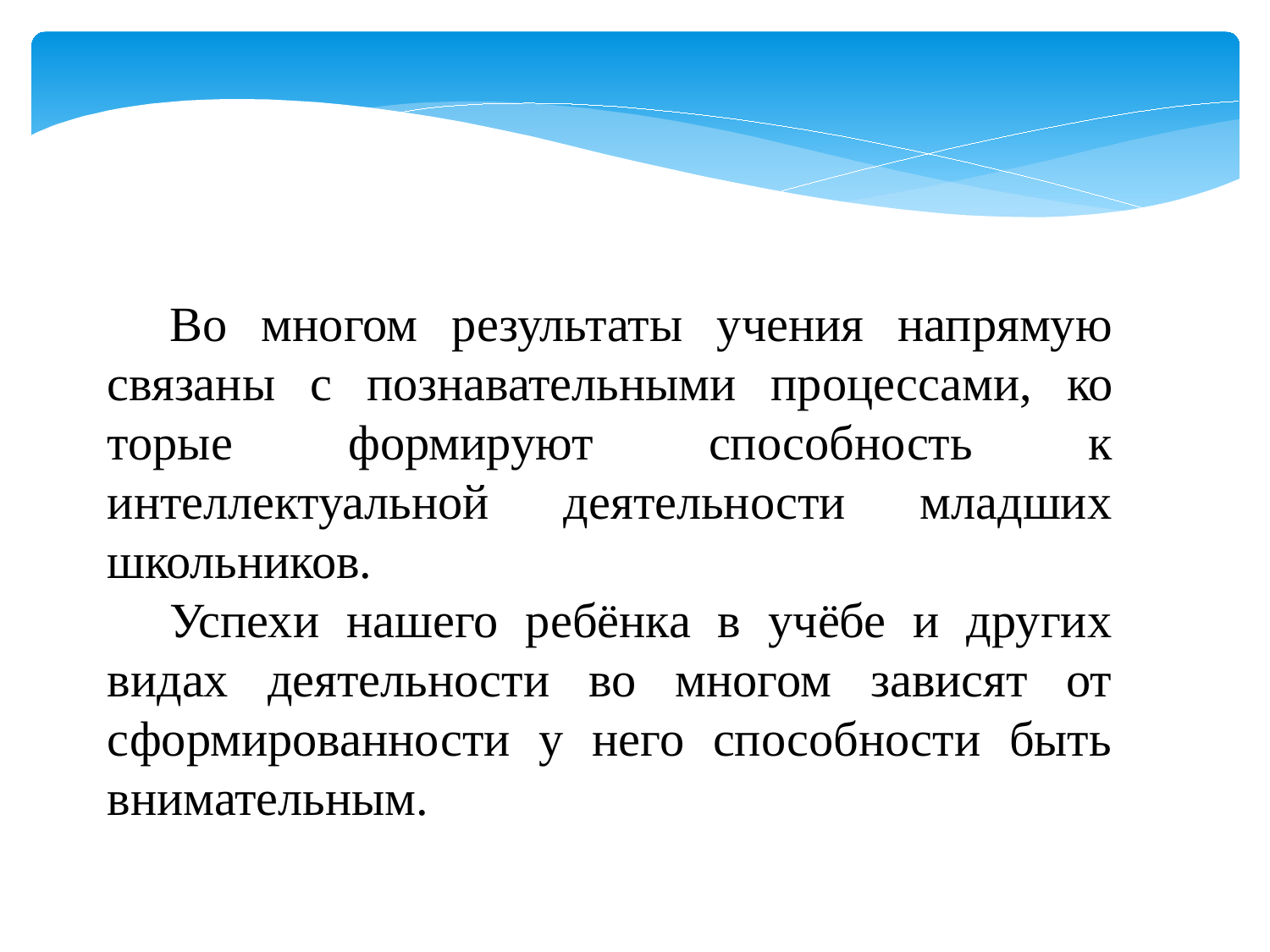

Во многом резуль­таты учения напрямую связаны с познавательными процессами, ко­торые формируют способность к интеллектуальной деятельности младших школьников.
Успехи нашего ребёнка в учёбе и других видах деятельности во многом зависят от сформированности у него способности быть внимательным.